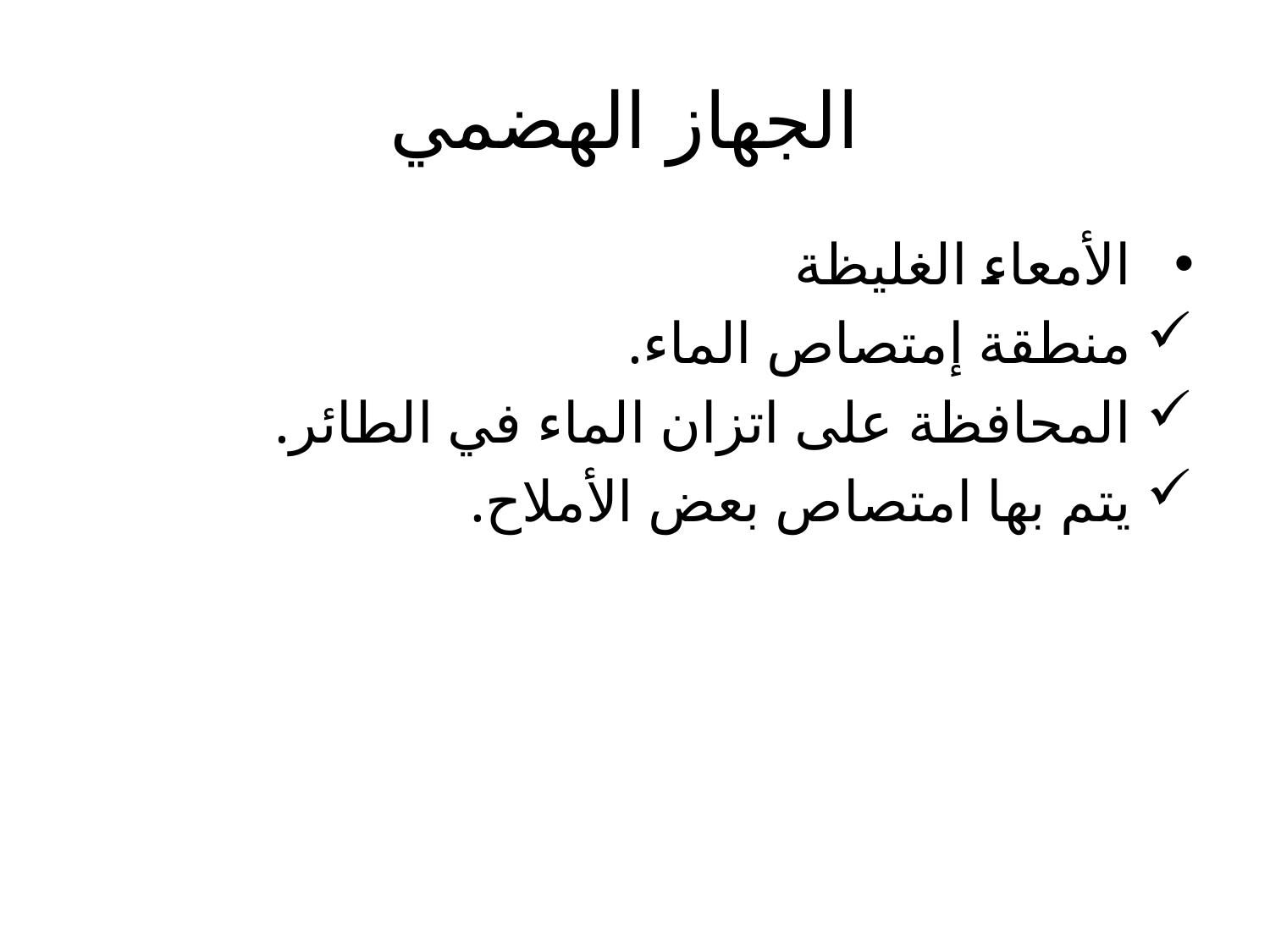

# الجهاز الهضمي
 الأمعاء الغليظة
 منطقة إمتصاص الماء.
 المحافظة على اتزان الماء في الطائر.
 يتم بها امتصاص بعض الأملاح.